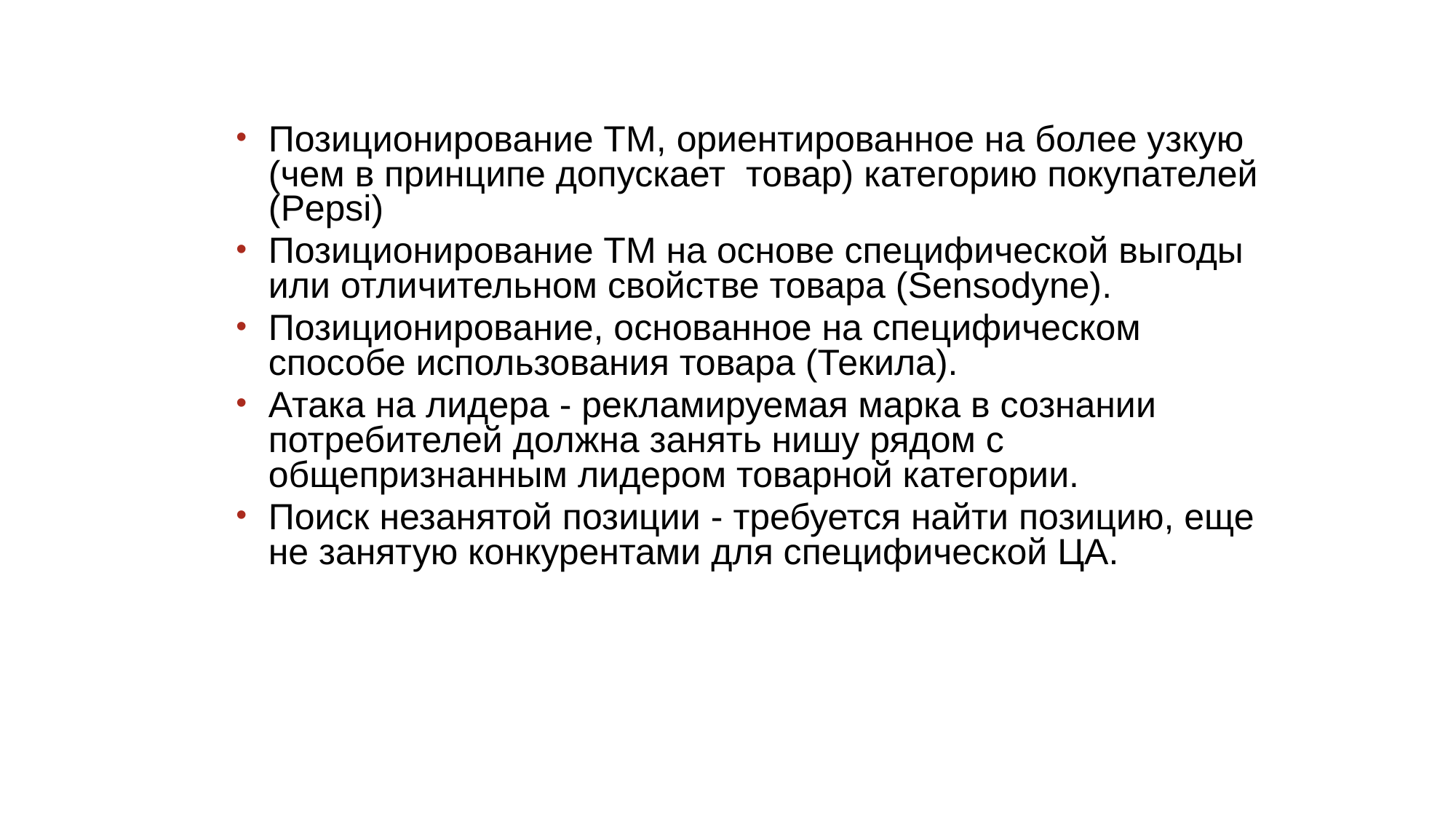

Позиционирование ТМ, ориентированное на более узкую (чем в принципе допускает  товар) категорию покупателей (Pepsi)
Позиционирование ТМ на основе специфической выгоды или отличительном свойстве товара (Sensodyne).
Позиционирование, основанное на специфическом способе использования товара (Текила).
Атака на лидера - рекламируемая марка в сознании потребителей должна занять нишу рядом с общепризнанным лидером товарной категории.
Поиск незанятой позиции - требуется найти позицию, еще не занятую конкурентами для специфической ЦА.